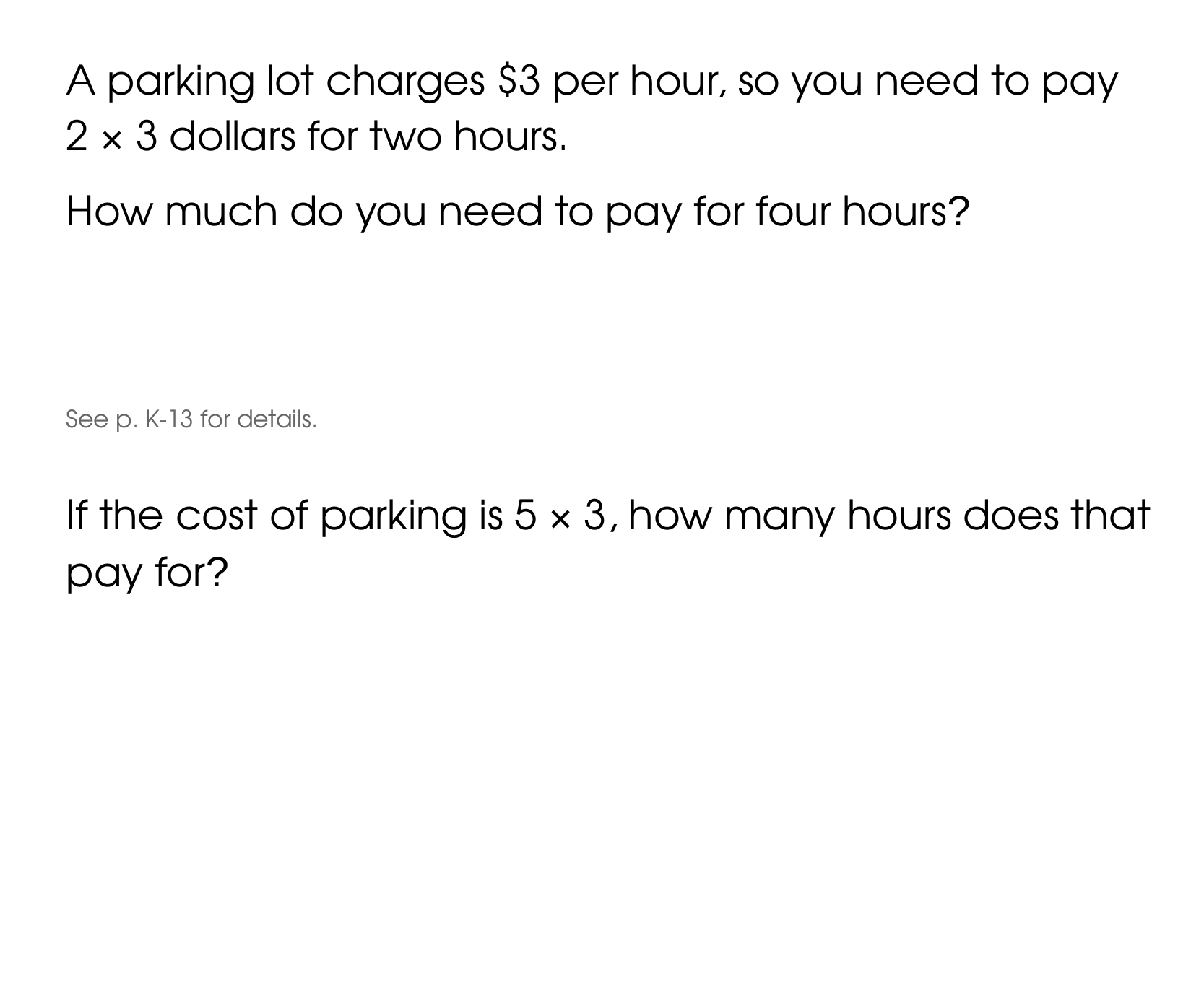

A parking lot charges $3 per hour, so you need to pay
2 × 3 dollars for two hours.
How much do you need to pay for four hours?
See p. K-13 for details.
If the cost of parking is 5 × 3, how many hours does that pay for?